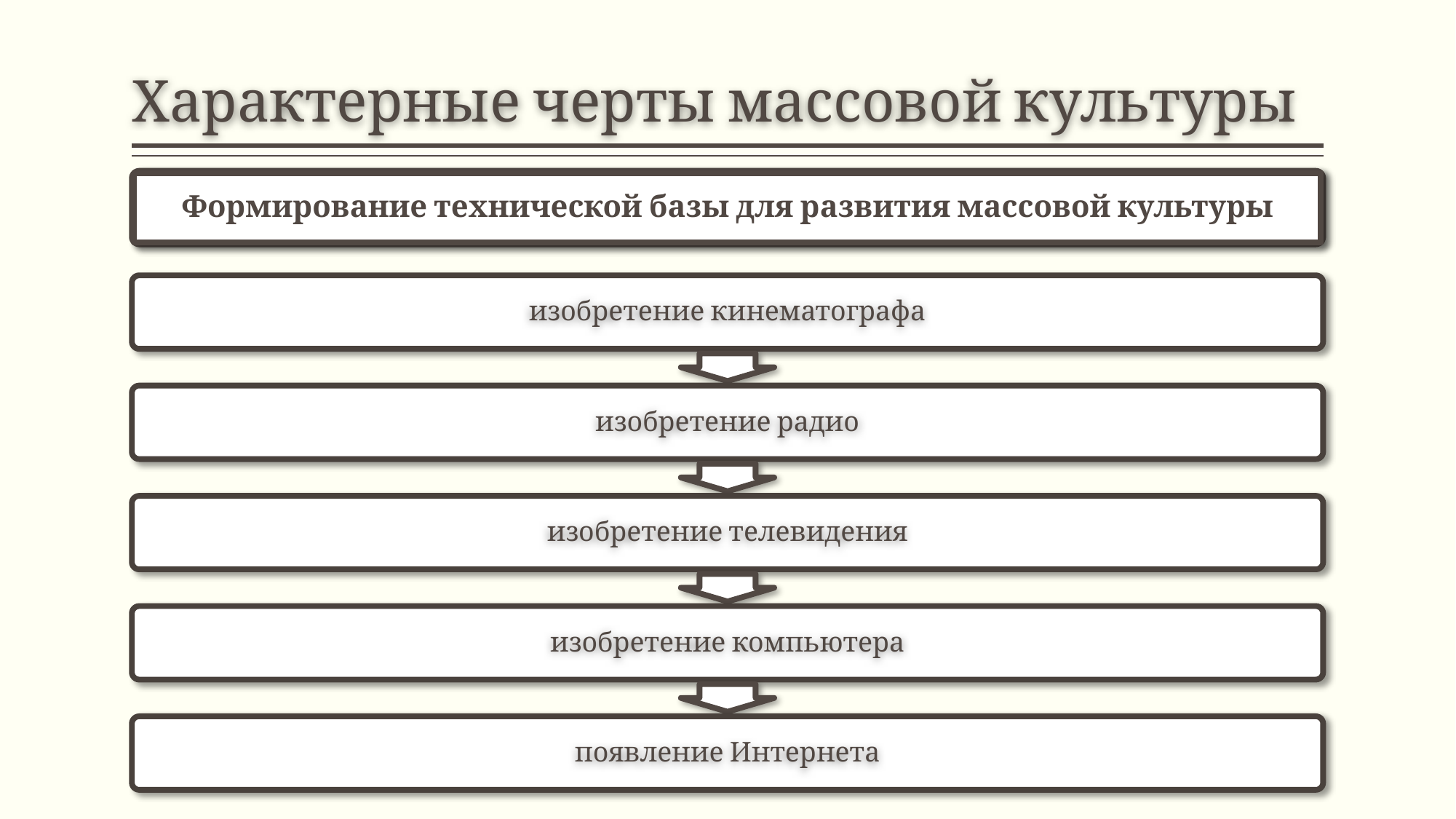

# Характерные черты массовой культуры

Формирование технической базы для развития массовой культуры

изобретение кинематографа

изобретение радио

изобретение телевидения

изобретение компьютера

появление Интернета